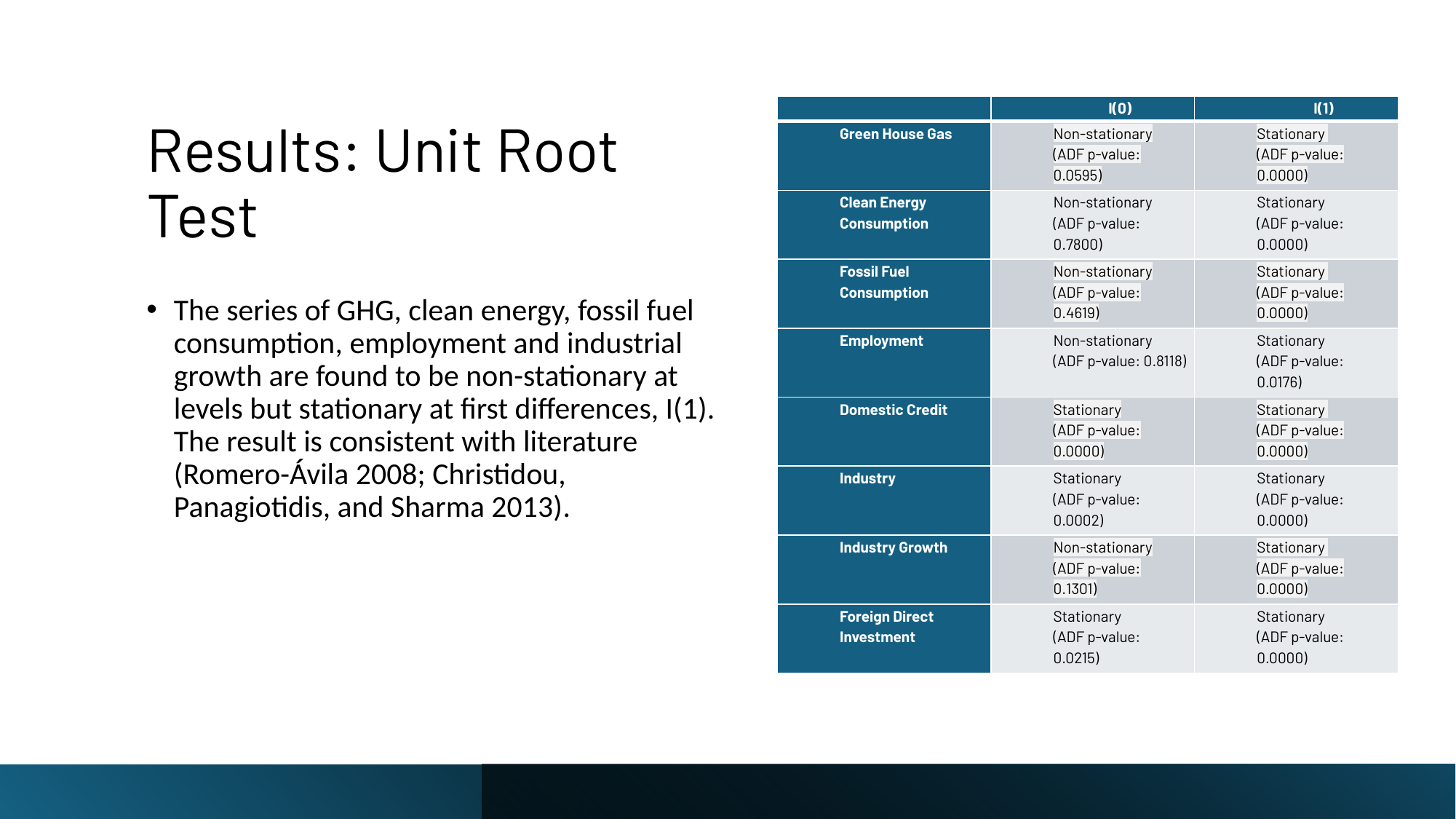

# Results: Unit Root Test
|  | I(0) | I(1) |
| --- | --- | --- |
| green House Gas | Non-stationary (ADF p-value: 0.0595) | Stationary (ADF p-value: 0.0000) |
| Clean Energy Consumption | Non-stationary (ADF p-value: 0.7800) | Stationary (ADF p-value: 0.0000) |
| Fossil Fuel Consumption | Non-stationary (ADF p-value: 0.4619) | Stationary (ADF p-value: 0.0000) |
| Employment | Non-stationary (ADF p-value: 0.8118) | Stationary (ADF p-value: 0.0176) |
| Domestic Credit | Stationary (ADF p-value: 0.0000) | Stationary (ADF p-value: 0.0000) |
| Industry | Stationary (ADF p-value: 0.0002) | Stationary (ADF p-value: 0.0000) |
| Industry Growth | Non-stationary (ADF p-value: 0.1301) | Stationary (ADF p-value: 0.0000) |
| Foreign Direct Investment | Stationary (ADF p-value: 0.0215) | Stationary (ADF p-value: 0.0000) |
The series of GHG, clean energy, fossil fuel consumption, employment and industrial growth are found to be non-stationary at levels but stationary at first differences, I(1). The result is consistent with literature (Romero-Ávila 2008; Christidou, Panagiotidis, and Sharma 2013).